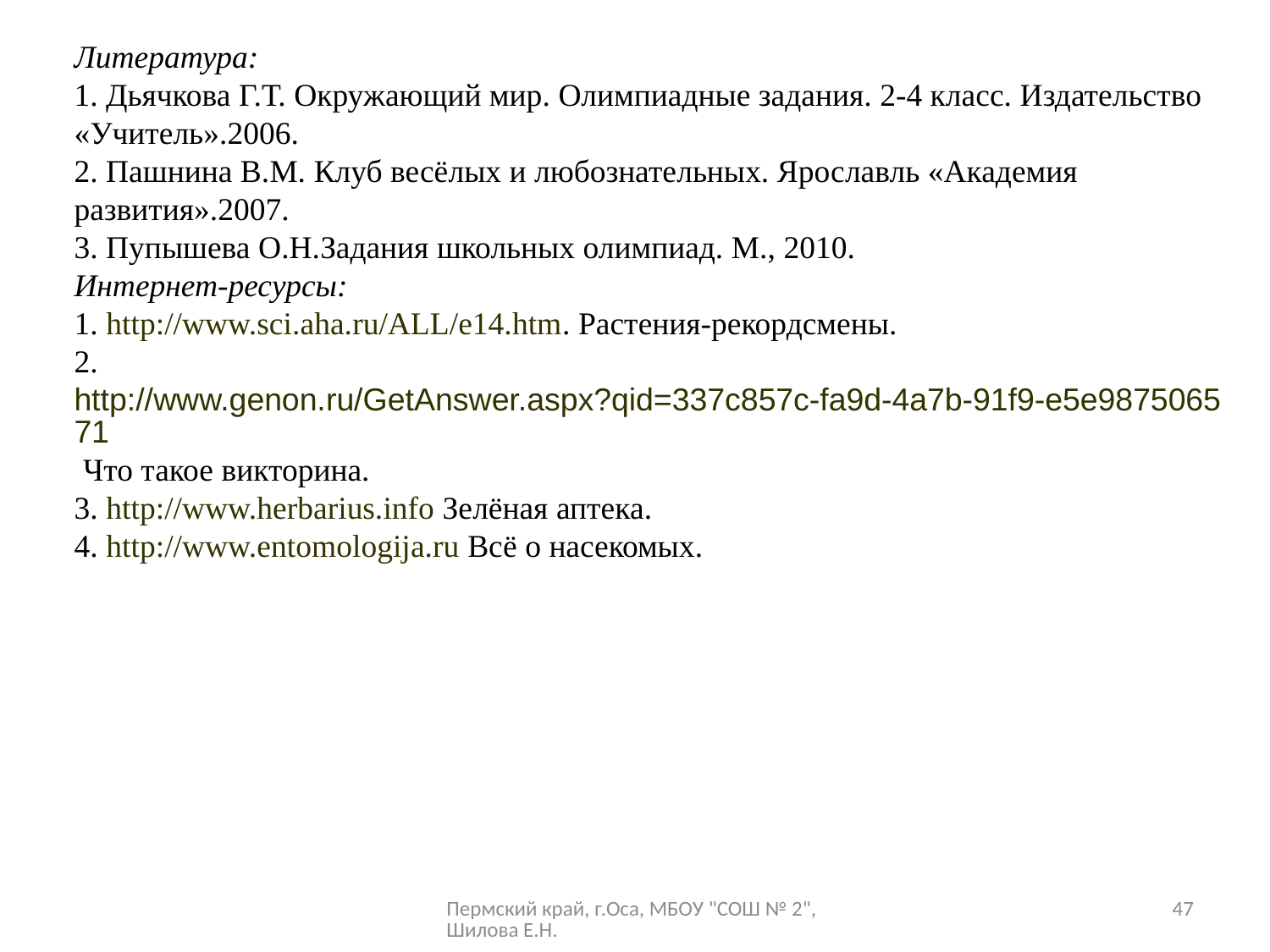

Литература:
1. Дьячкова Г.Т. Окружающий мир. Олимпиадные задания. 2-4 класс. Издательство «Учитель».2006.
2. Пашнина В.М. Клуб весёлых и любознательных. Ярославль «Академия развития».2007.
3. Пупышева О.Н.Задания школьных олимпиад. М., 2010.
Интернет-ресурсы:
1. http://www.sci.aha.ru/ALL/e14.htm. Растения-рекордсмены.
2. http://www.genon.ru/GetAnswer.aspx?qid=337c857c-fa9d-4a7b-91f9-e5e987506571 Что такое викторина.
3. http://www.herbarius.info Зелёная аптека.
4. http://www.entomologija.ru Всё о насекомых.

Пермский край, г.Оса, МБОУ "СОШ № 2", Шилова Е.Н.
47